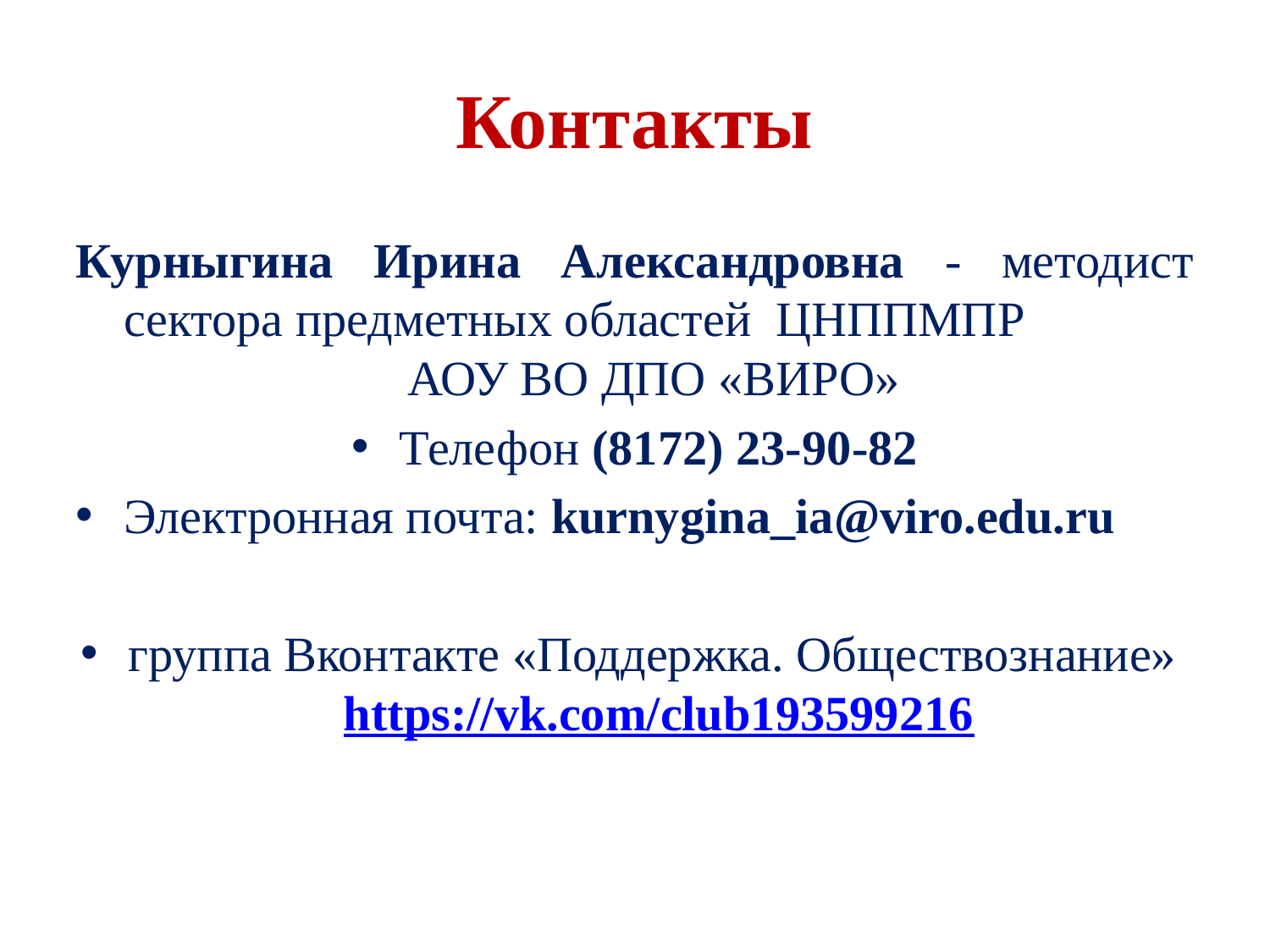

Контакты
Курныгина Ирина Александровна - методист сектора предметных областей  ЦНППМПР
                           АОУ ВО ДПО «ВИРО»
Телефон (8172) 23-90-82
Электронная почта: kurnygina_ia@viro.edu.ru

группа Вконтакте «Поддержка. Обществознание» https://vk.com/club193599216